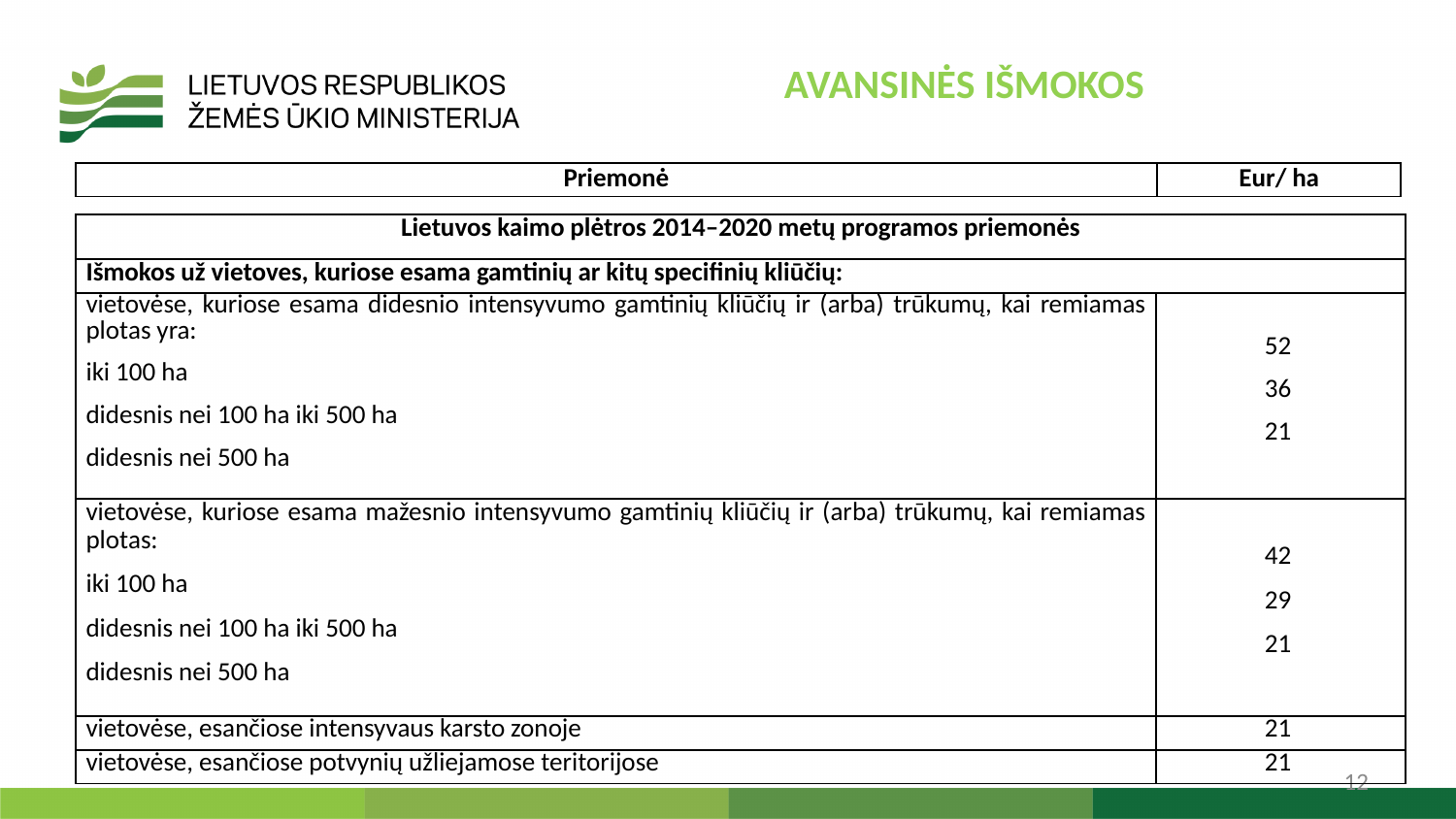

AVANSINĖS IŠMOKOS
| Priemonė | Eur/ ha |
| --- | --- |
| Lietuvos kaimo plėtros 2014–2020 metų programos priemonės |  |
| --- | --- |
| Išmokos už vietoves, kuriose esama gamtinių ar kitų specifinių kliūčių: |  |
| vietovėse, kuriose esama didesnio intensyvumo gamtinių kliūčių ir (arba) trūkumų, kai remiamas plotas yra: iki 100 ha didesnis nei 100 ha iki 500 ha didesnis nei 500 ha | 52 36 21 |
| vietovėse, kuriose esama mažesnio intensyvumo gamtinių kliūčių ir (arba) trūkumų, kai remiamas plotas: iki 100 ha didesnis nei 100 ha iki 500 ha didesnis nei 500 ha | 42 29 21 |
| vietovėse, esančiose intensyvaus karsto zonoje | 21 |
| vietovėse, esančiose potvynių užliejamose teritorijose | 21 |

12